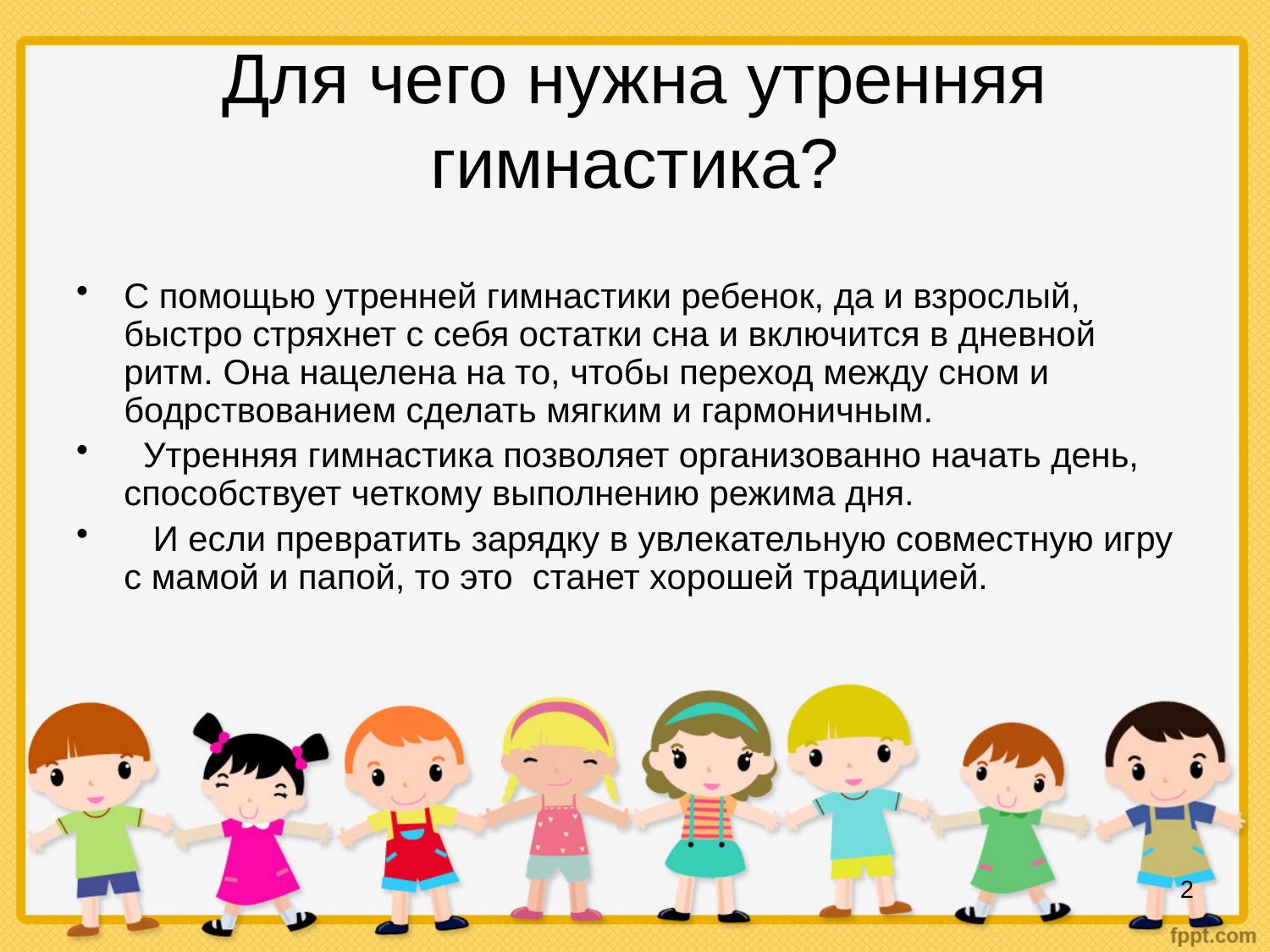

# Для чего нужна утренняя гимнастика?

С помощью утренней гимнастики ребенок, да и взрослый, быстро стряхнет с себя остатки сна и включится в дневной ритм. Она нацелена на то, чтобы переход между сном и бодрствованием сделать мягким и гармоничным.
  Утренняя гимнастика позволяет организованно начать день, способствует четкому выполнению режима дня.
   И если превратить зарядку в увлекательную совместную игру с мамой и папой, то это  станет хорошей традицией.

2